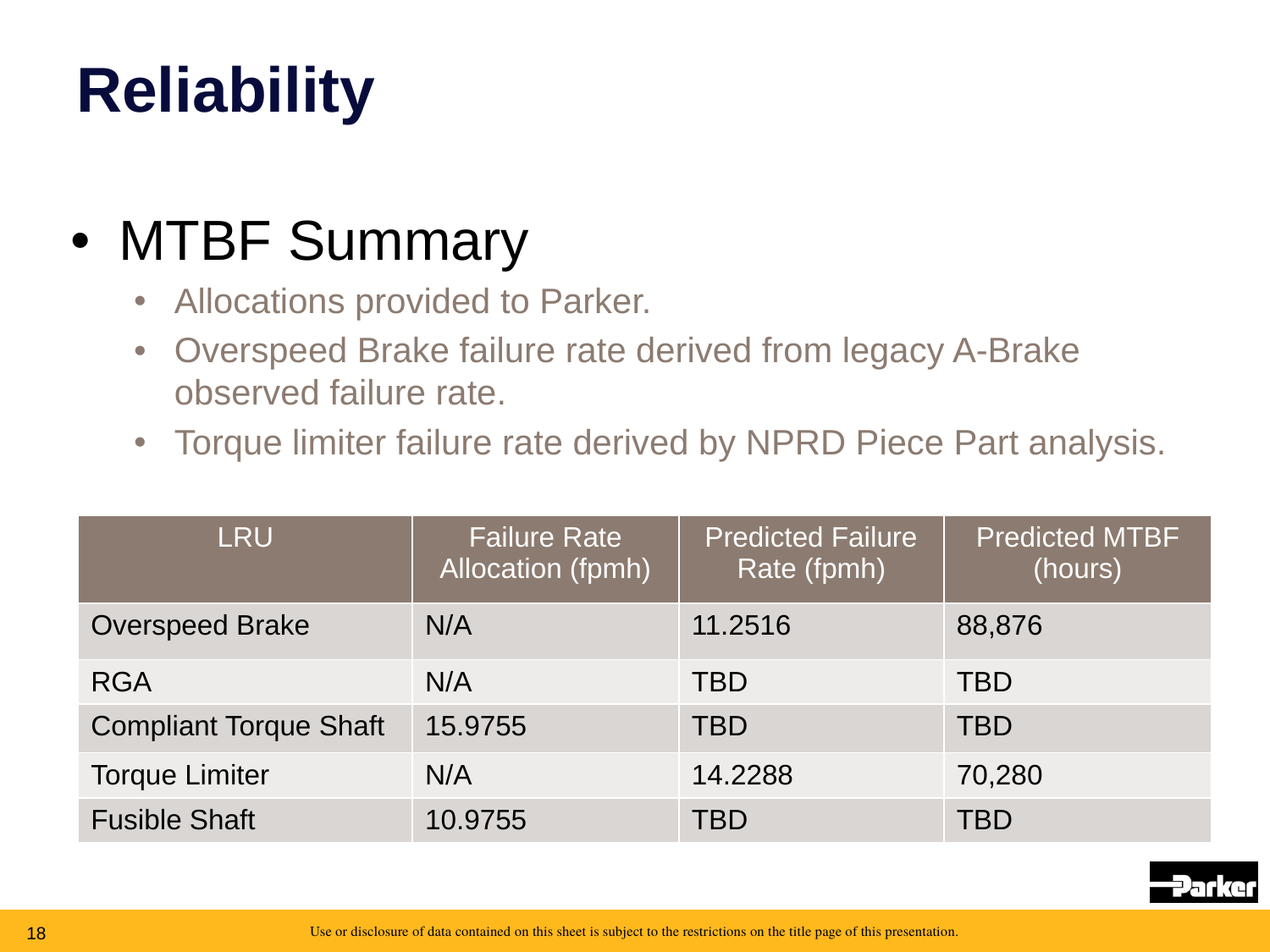

# Reliability
MTBF Summary
Allocations provided to Parker.
Overspeed Brake failure rate derived from legacy A-Brake observed failure rate.
Torque limiter failure rate derived by NPRD Piece Part analysis.
| LRU | Failure Rate Allocation (fpmh) | Predicted Failure Rate (fpmh) | Predicted MTBF (hours) |
| --- | --- | --- | --- |
| Overspeed Brake | N/A | 11.2516 | 88,876 |
| RGA | N/A | TBD | TBD |
| Compliant Torque Shaft | 15.9755 | TBD | TBD |
| Torque Limiter | N/A | 14.2288 | 70,280 |
| Fusible Shaft | 10.9755 | TBD | TBD |